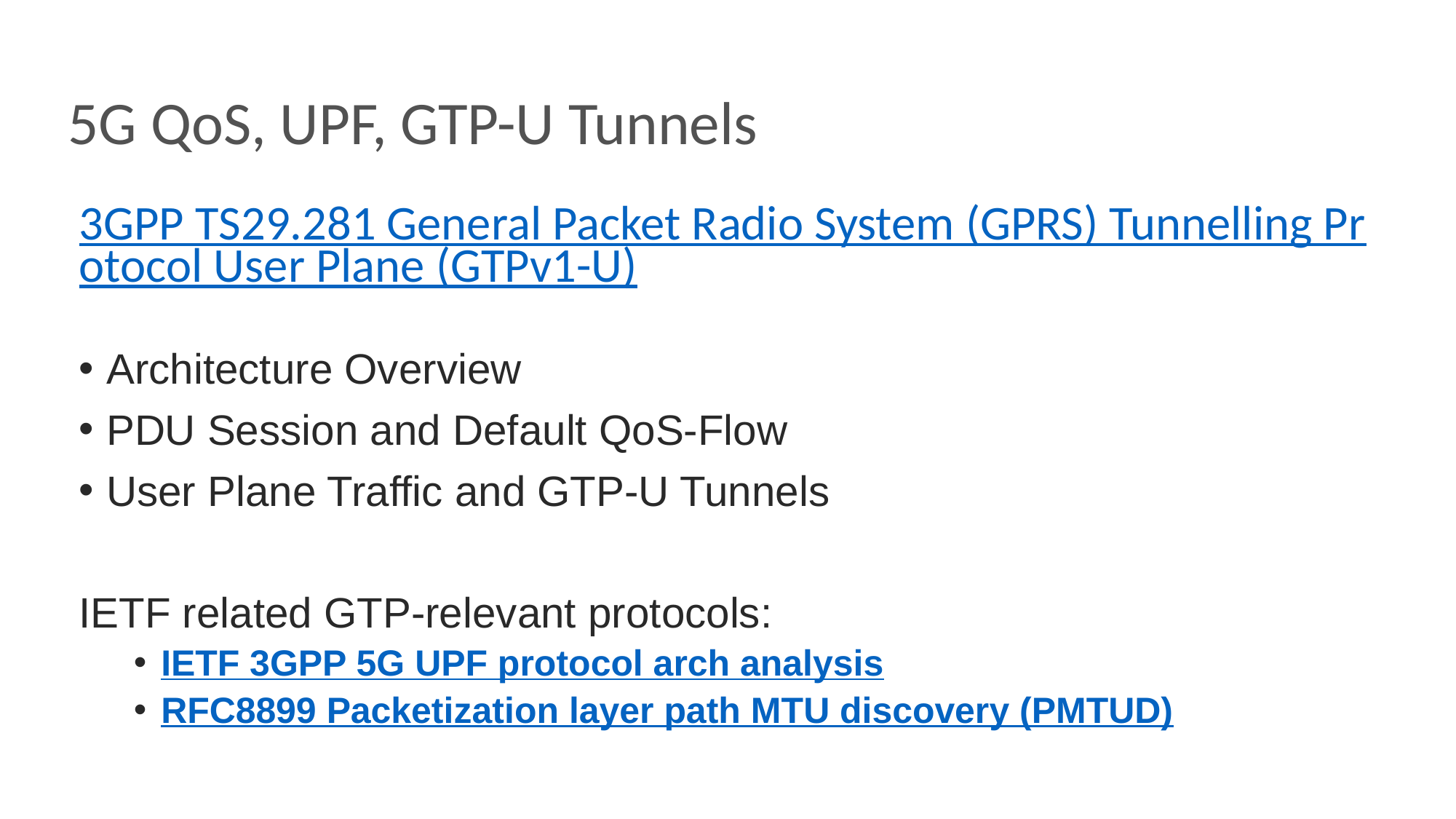

# 5G QoS, UPF, GTP-U Tunnels
3GPP TS29.281 General Packet Radio System (GPRS) Tunnelling Protocol User Plane (GTPv1-U)
Architecture Overview
PDU Session and Default QoS-Flow
User Plane Traffic and GTP-U Tunnels

IETF related GTP-relevant protocols:
IETF 3GPP 5G UPF protocol arch analysis
RFC8899 Packetization layer path MTU discovery (PMTUD)